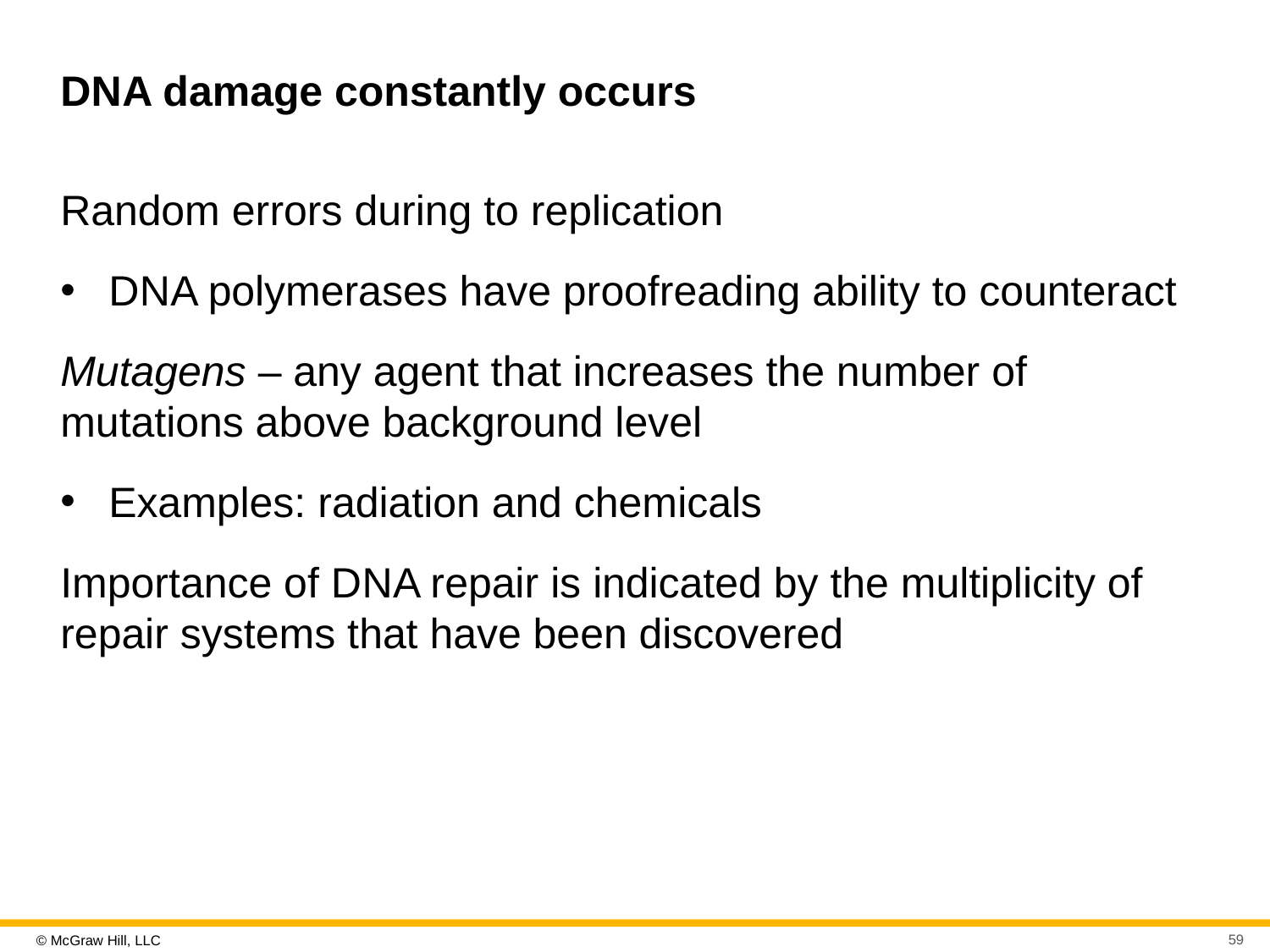

# D N A damage constantly occurs
Random errors during to replication
D N A polymerases have proofreading ability to counteract
Mutagens – any agent that increases the number of mutations above background level
Examples: radiation and chemicals
Importance of D N A repair is indicated by the multiplicity of repair systems that have been discovered
59